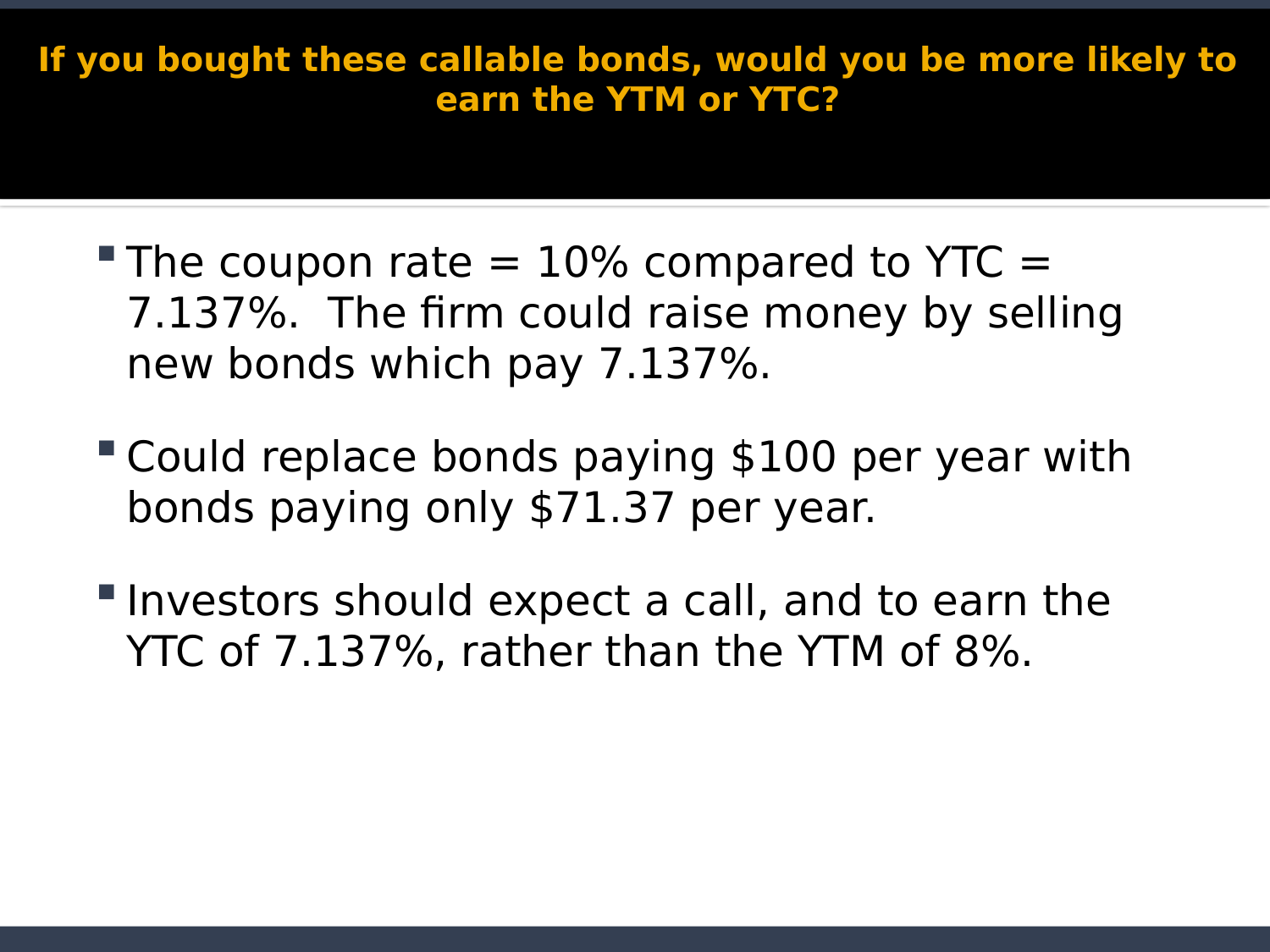

# If you bought these callable bonds, would you be more likely to earn the YTM or YTC?
The coupon rate = 10% compared to YTC = 7.137%.  The firm could raise money by selling new bonds which pay 7.137%.
Could replace bonds paying $100 per year with bonds paying only $71.37 per year.
Investors should expect a call, and to earn the YTC of 7.137%, rather than the YTM of 8%.